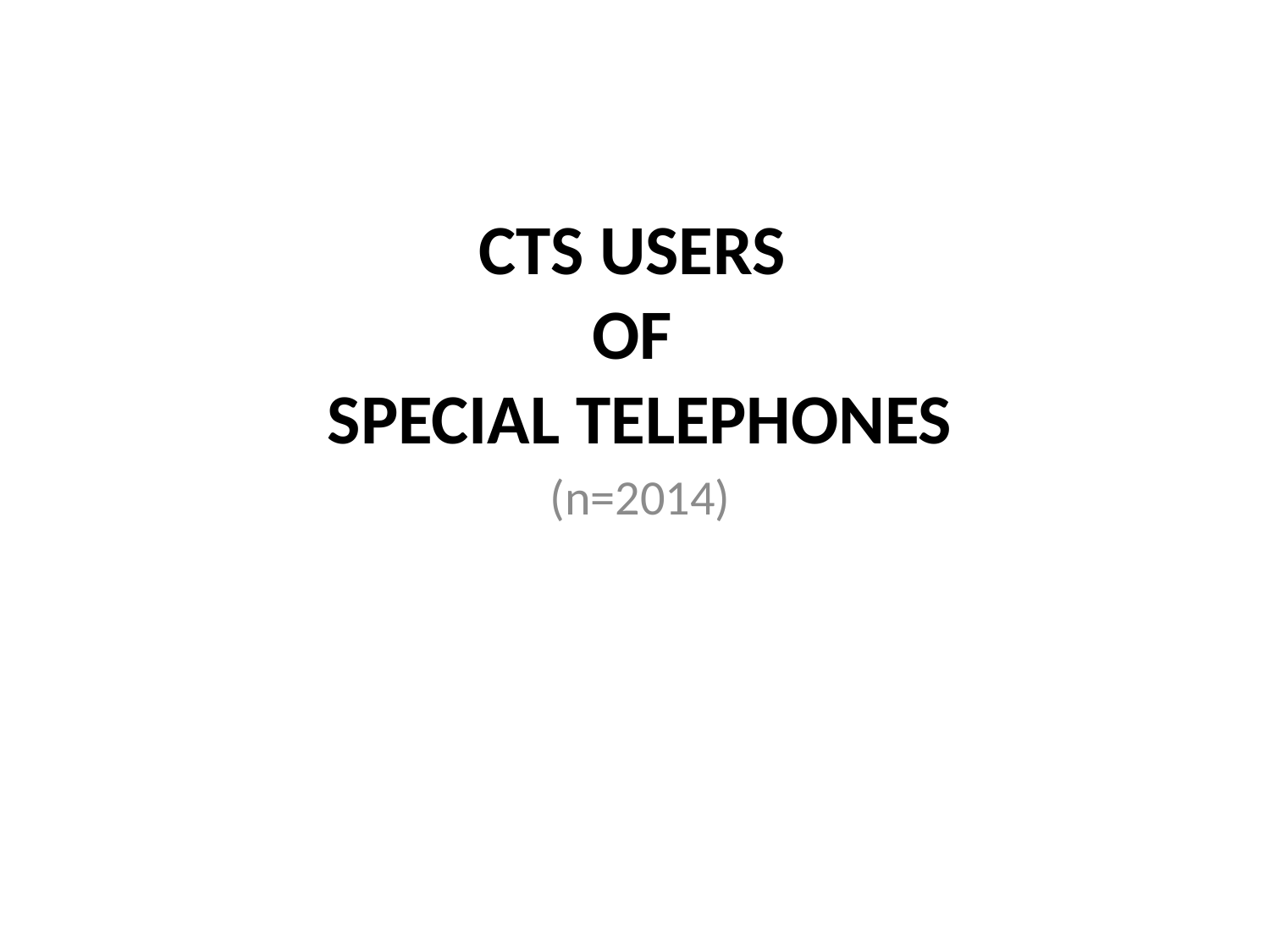

# CTS users of special telephones
(n=2014)